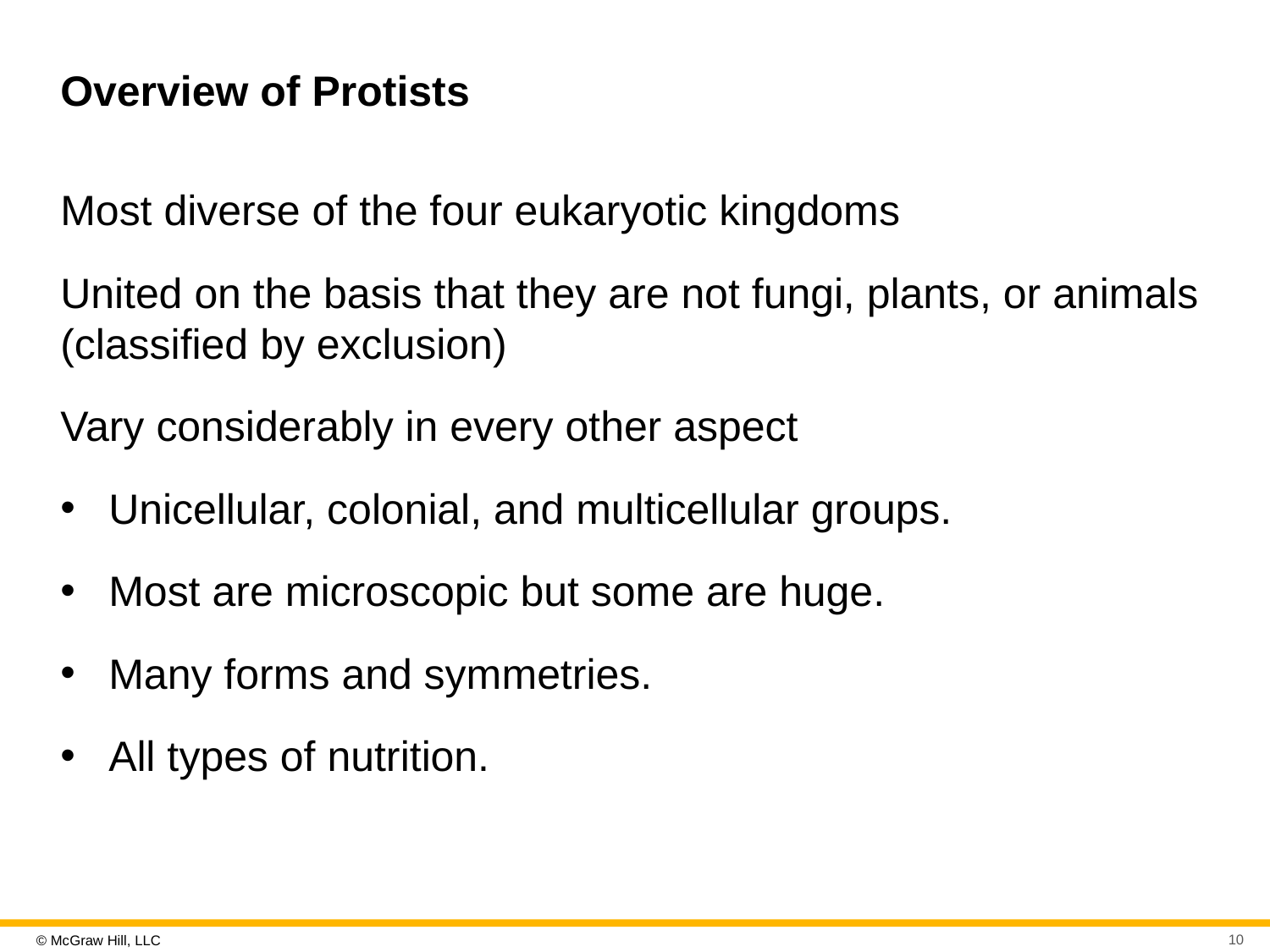

# Overview of Protists
Most diverse of the four eukaryotic kingdoms
United on the basis that they are not fungi, plants, or animals (classified by exclusion)
Vary considerably in every other aspect
Unicellular, colonial, and multicellular groups.
Most are microscopic but some are huge.
Many forms and symmetries.
All types of nutrition.
10